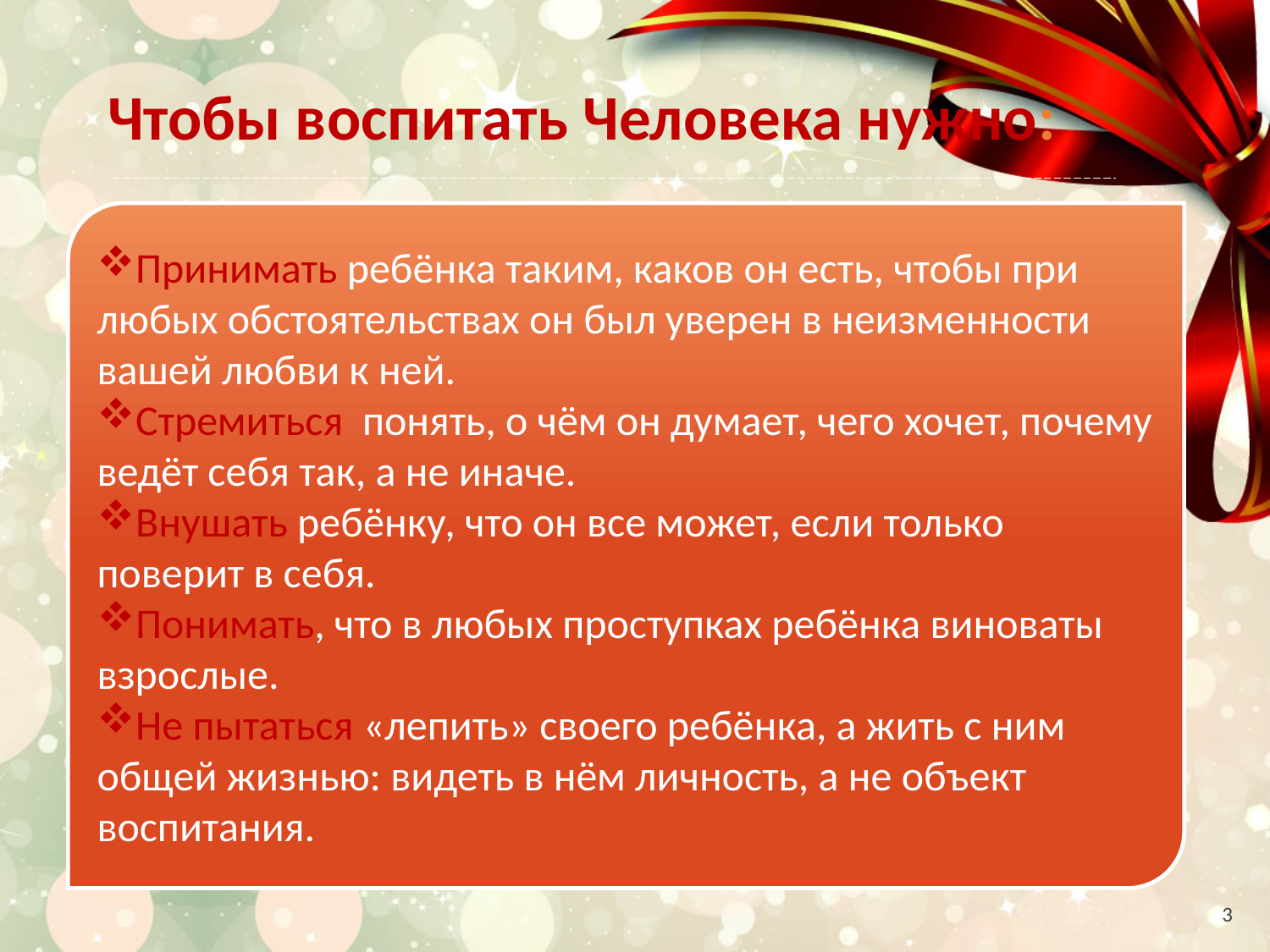

Чтобы воспитать Человека нужно:

Принимать ребёнка таким, каков он есть, чтобы при любых обстоятельствах он был уверен в неизменности вашей любви к ней.
Стремиться  понять, о чём он думает, чего хочет, почему ведёт себя так, а не иначе.
Внушать ребёнку, что он все может, если только поверит в себя.
Понимать, что в любых проступках ребёнка виноваты взрослые.
Не пытаться «лепить» своего ребёнка, а жить с ним общей жизнью: видеть в нём личность, а не объект воспитания.
3